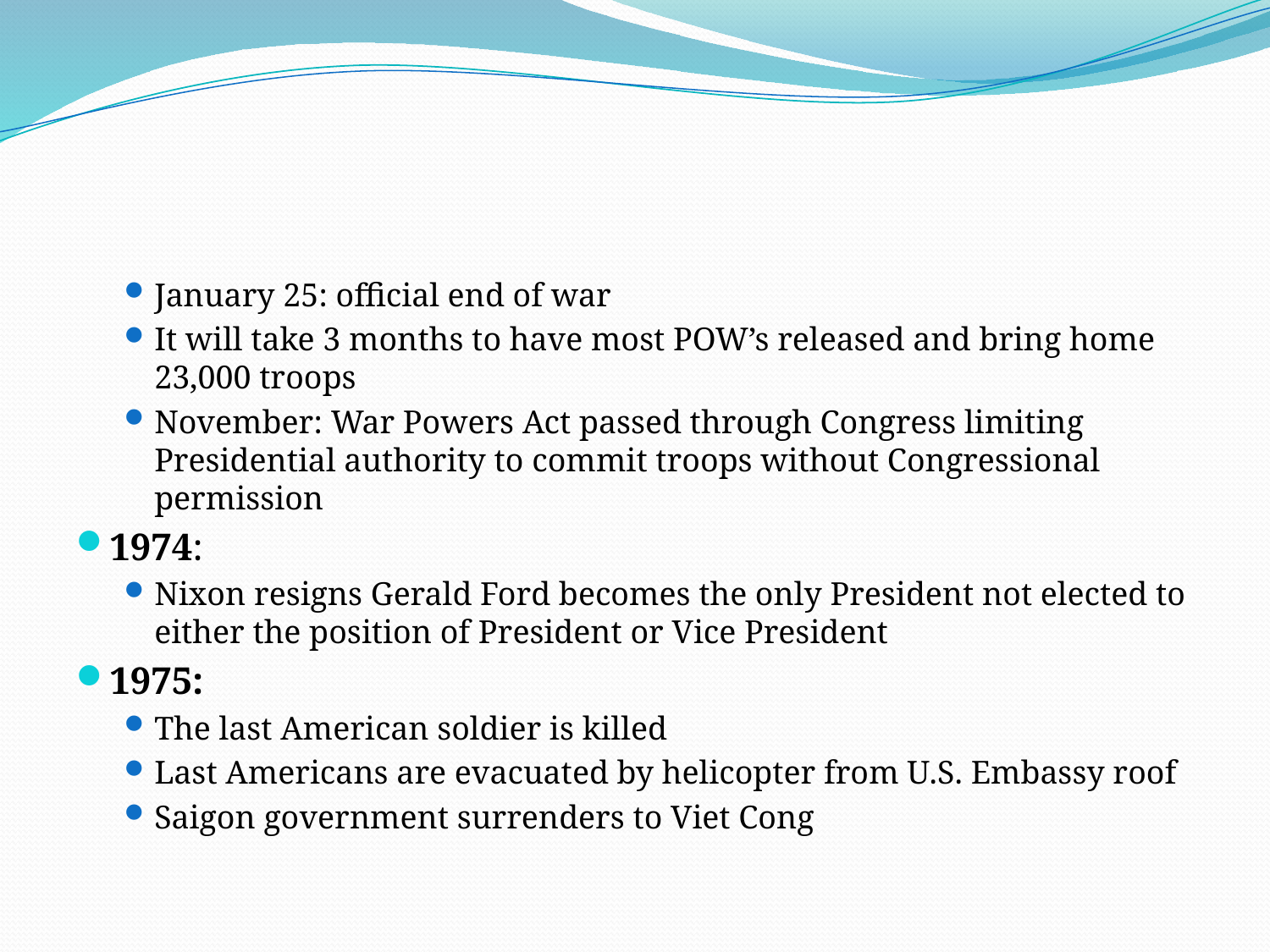

#
January 25: official end of war
It will take 3 months to have most POW’s released and bring home 23,000 troops
November: War Powers Act passed through Congress limiting Presidential authority to commit troops without Congressional permission
1974:
Nixon resigns Gerald Ford becomes the only President not elected to either the position of President or Vice President
1975:
The last American soldier is killed
Last Americans are evacuated by helicopter from U.S. Embassy roof
Saigon government surrenders to Viet Cong